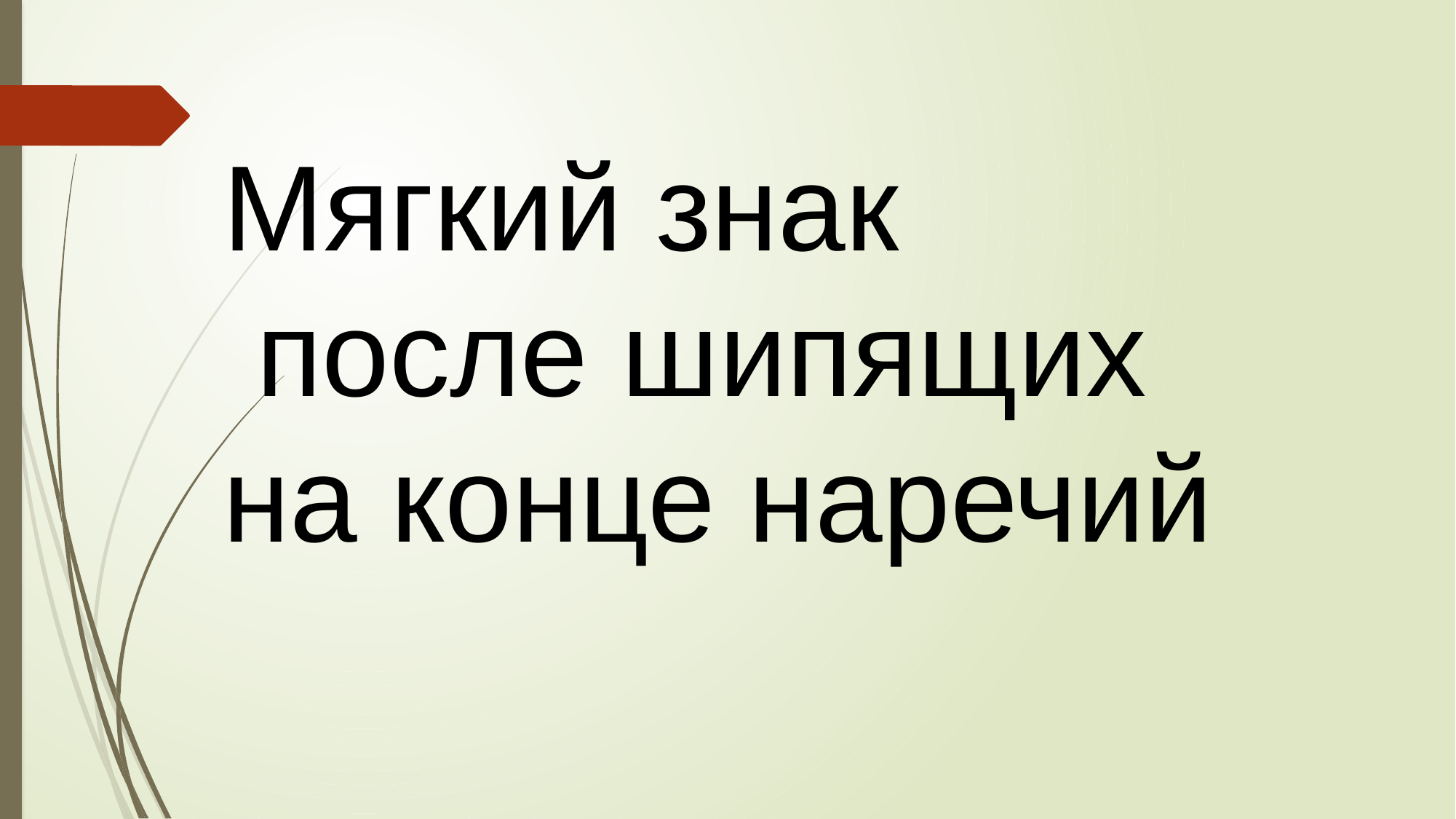

Мягкий знак
 после шипящих
на конце наречий